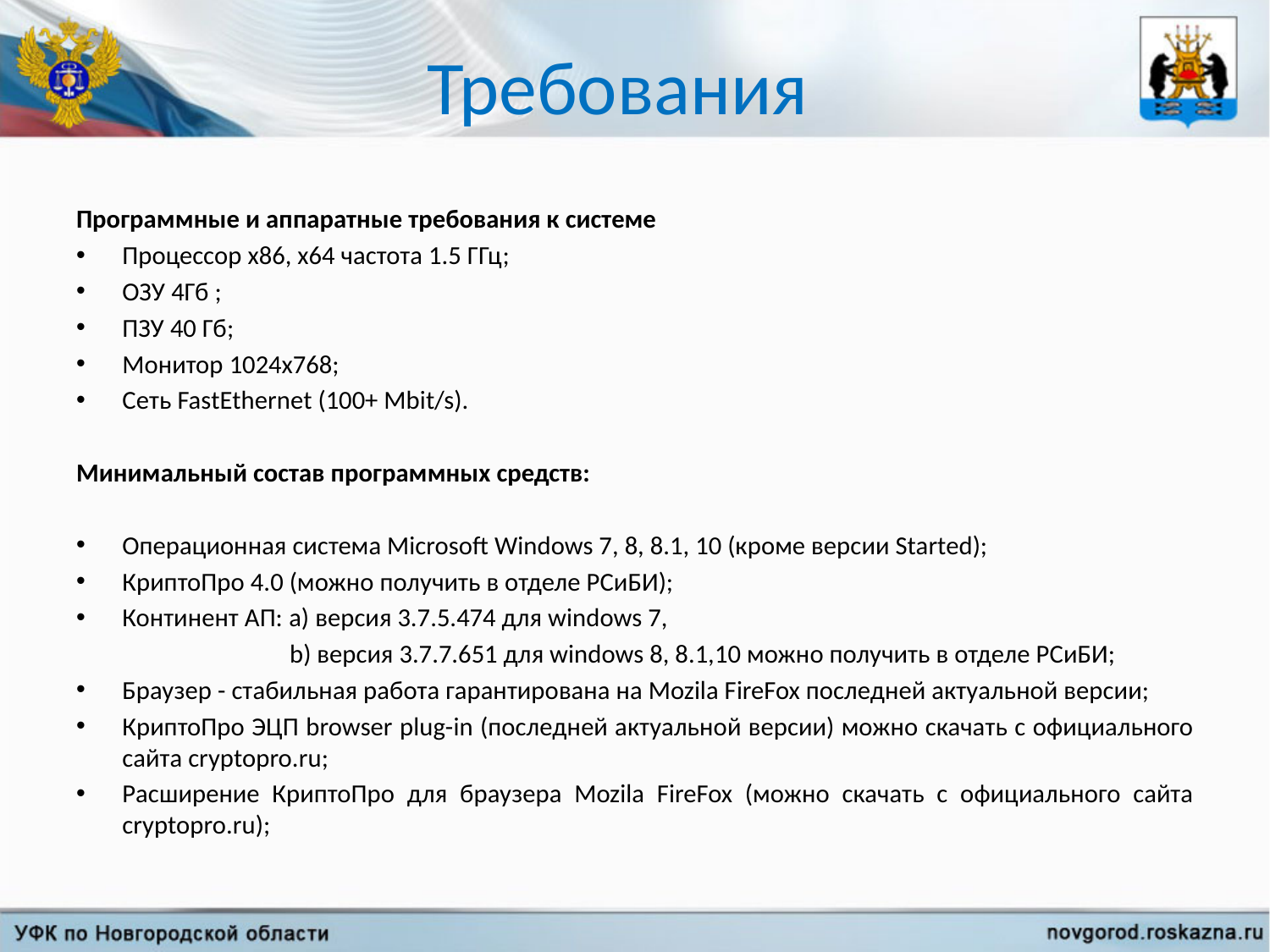

# Требования
Программные и аппаратные требования к системе
Процессор x86, x64 частота 1.5 ГГц;
ОЗУ 4Гб ;
ПЗУ 40 Гб;
Монитор 1024х768;
Сеть FastEthernet (100+ Mbit/s).

Минимальный состав программных средств:

Операционная система Microsoft Windows 7, 8, 8.1, 10 (кроме версии Started);
КриптоПро 4.0 (можно получить в отделе РСиБИ);
Континент АП: a) версия 3.7.5.474 для windows 7,
                                    b) версия 3.7.7.651 для windows 8, 8.1,10 можно получить в отделе РСиБИ;
Браузер - стабильная работа гарантирована на Mozila FireFox последней актуальной версии;
КриптоПро ЭЦП browser plug-in (последней актуальной версии) можно скачать с официального сайта cryptopro.ru;
Расширение КриптоПро для браузера Mozila FireFox (можно скачать с официального сайта cryptopro.ru);